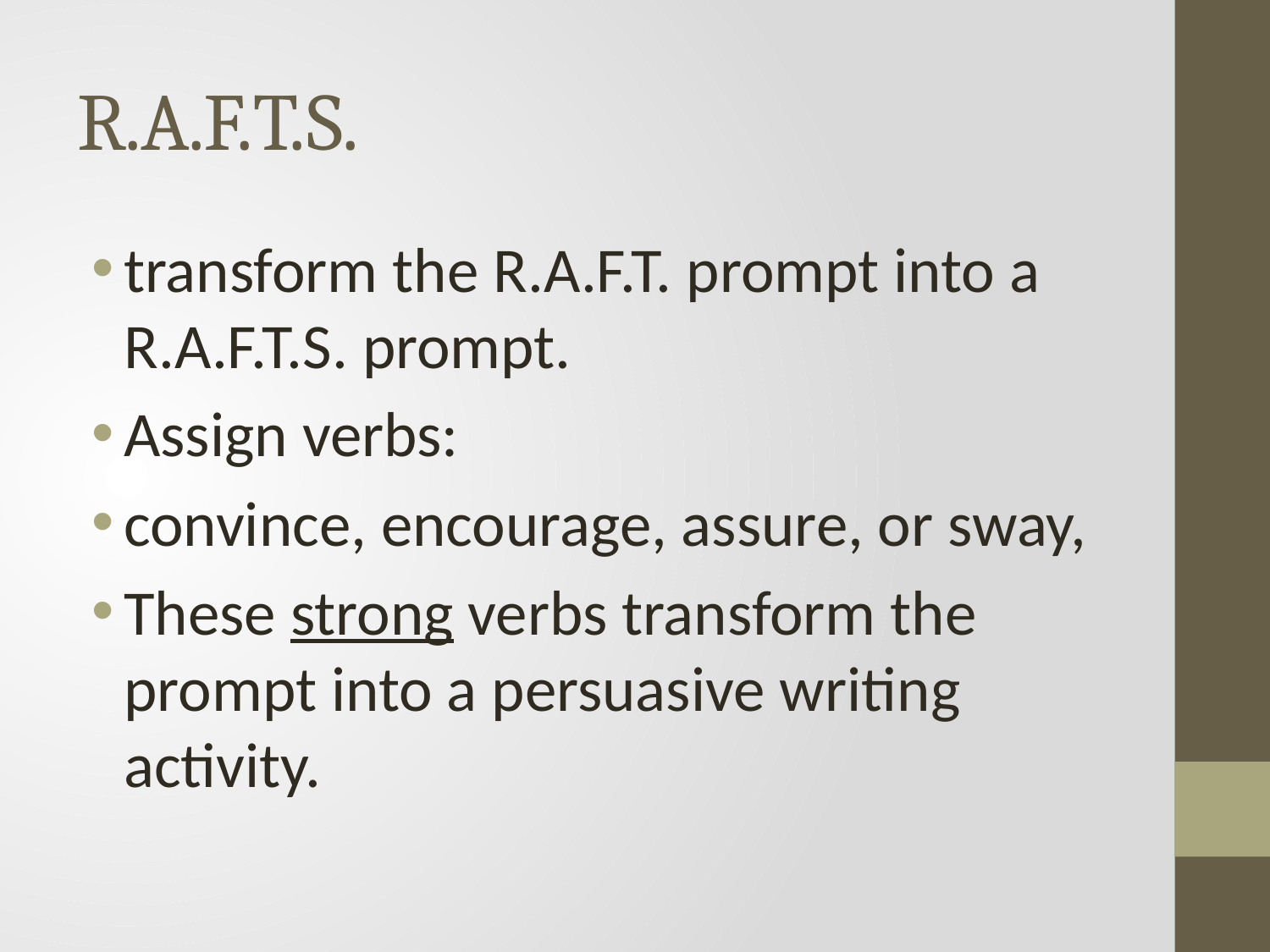

# R.A.F.T.S.
transform the R.A.F.T. prompt into a R.A.F.T.S. prompt.
Assign verbs:
convince, encourage, assure, or sway,
These strong verbs transform the prompt into a persuasive writing activity.